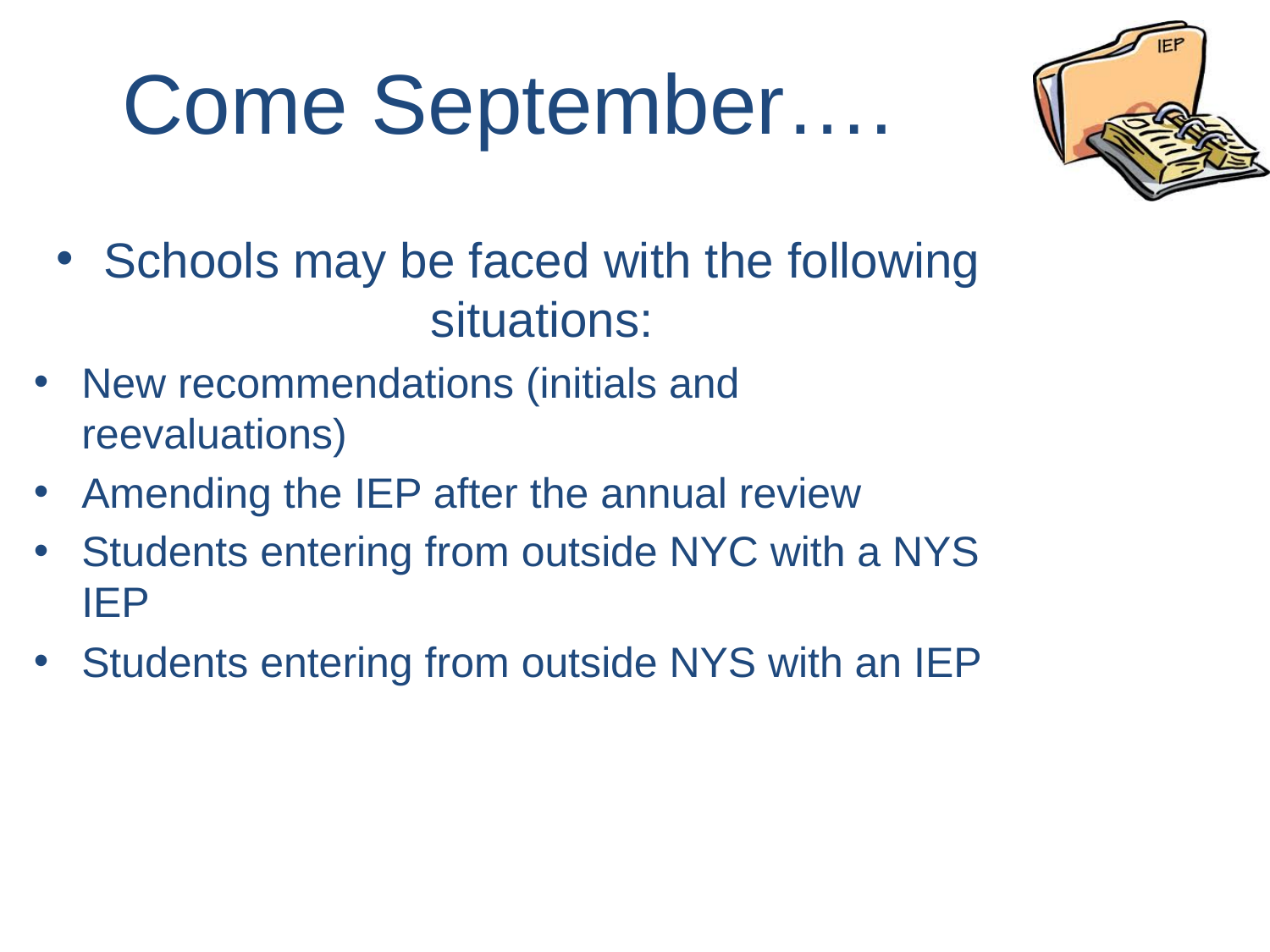

# Come September….
Schools may be faced with the following situations:
New recommendations (initials and reevaluations)
Amending the IEP after the annual review
Students entering from outside NYC with a NYS IEP
Students entering from outside NYS with an IEP